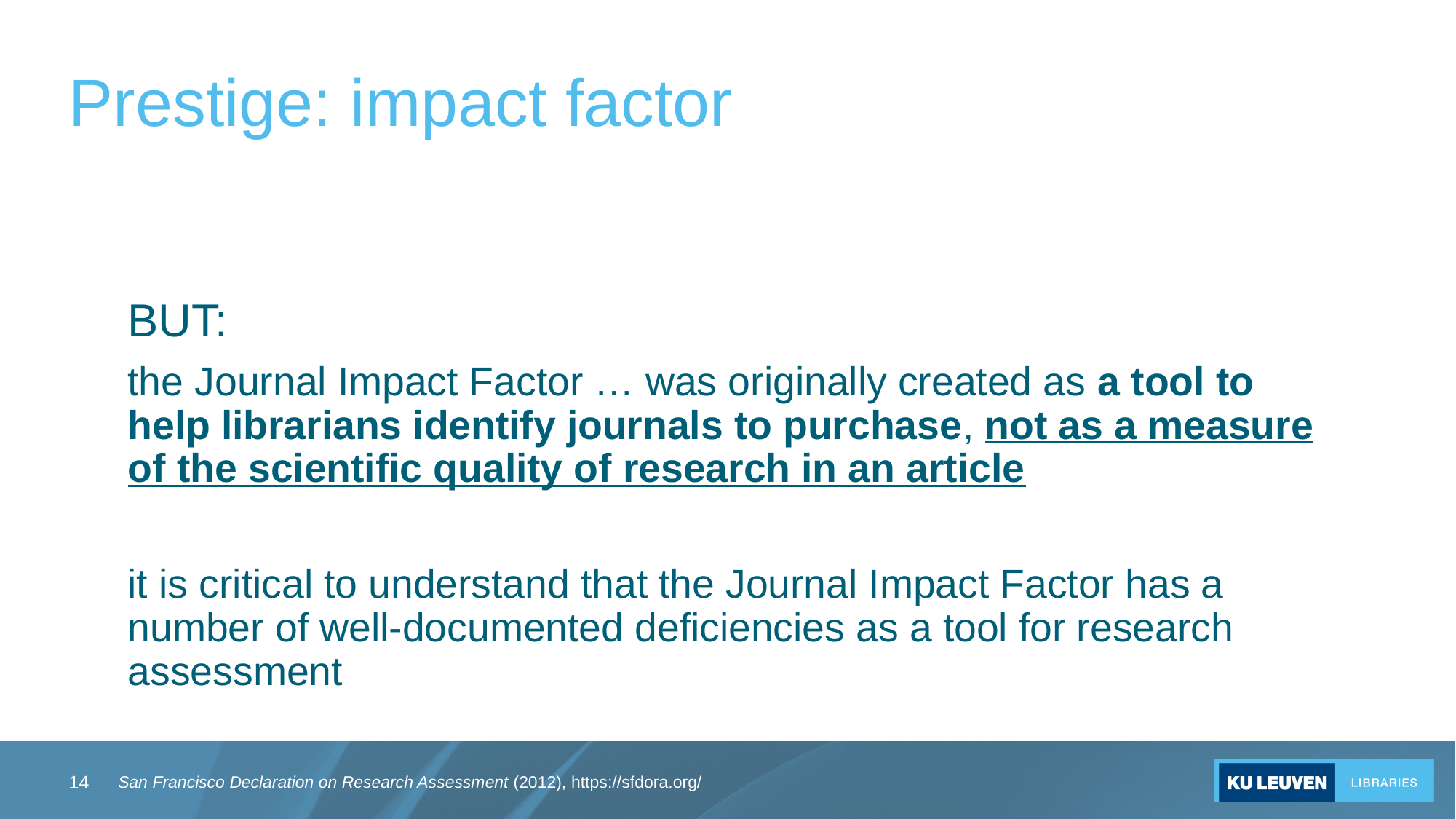

# Prestige: impact factor

BUT:
the Journal Impact Factor … was originally created as a tool to help librarians identify journals to purchase, not as a measure of the scientific quality of research in an article

it is critical to understand that the Journal Impact Factor has a number of well-documented deficiencies as a tool for research assessment
14
San Francisco Declaration on Research Assessment (2012), https://sfdora.org/